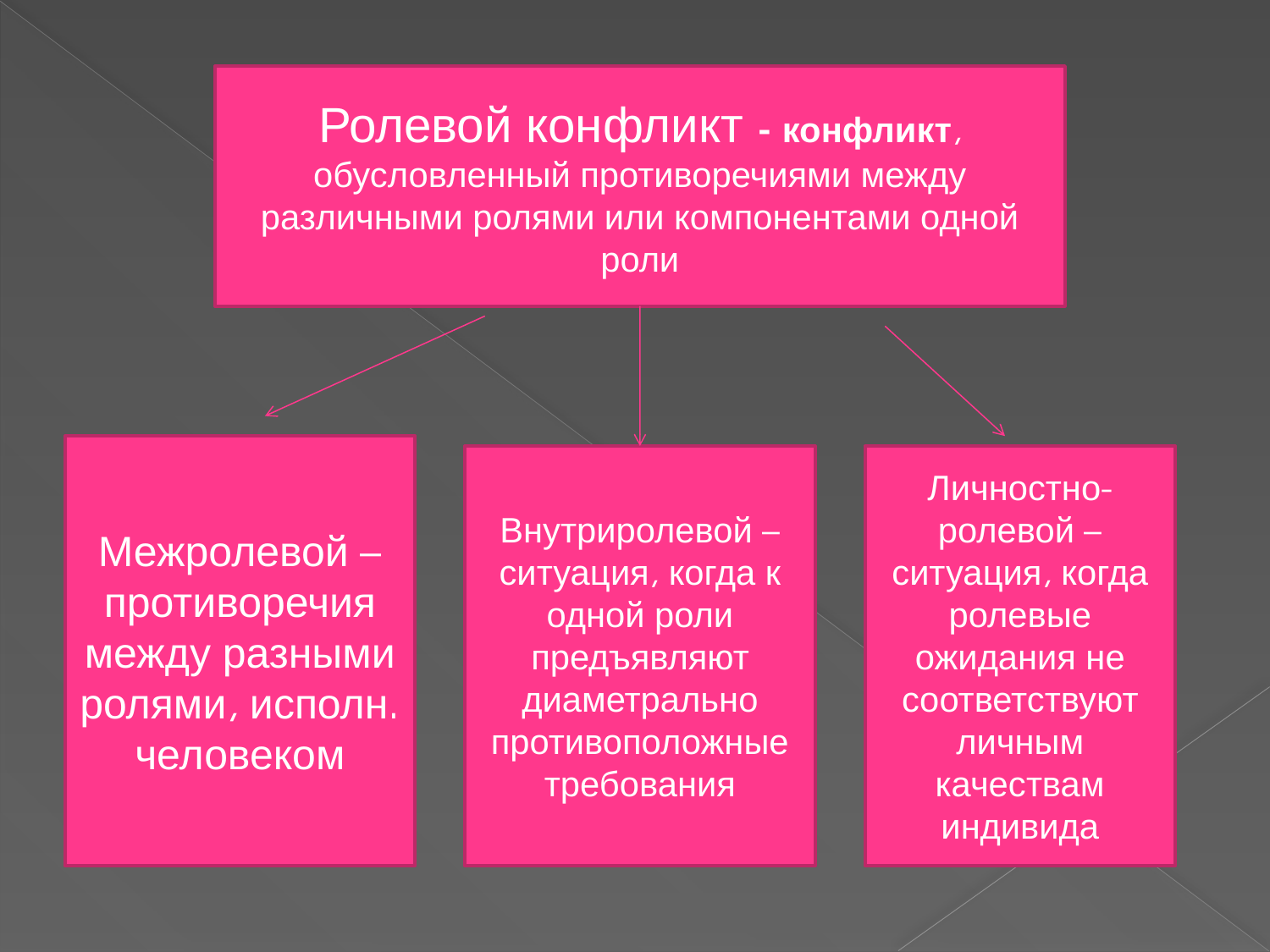

Ролевой конфликт - конфликт, обусловленный противоречиями между различными ролями или компонентами одной роли
Межролевой – противоречия между разными ролями, исполн. человеком
Внутриролевой – ситуация, когда к одной роли предъявляют диаметрально противоположные требования
Личностно-ролевой – ситуация, когда ролевые ожидания не соответствуют личным качествам индивида